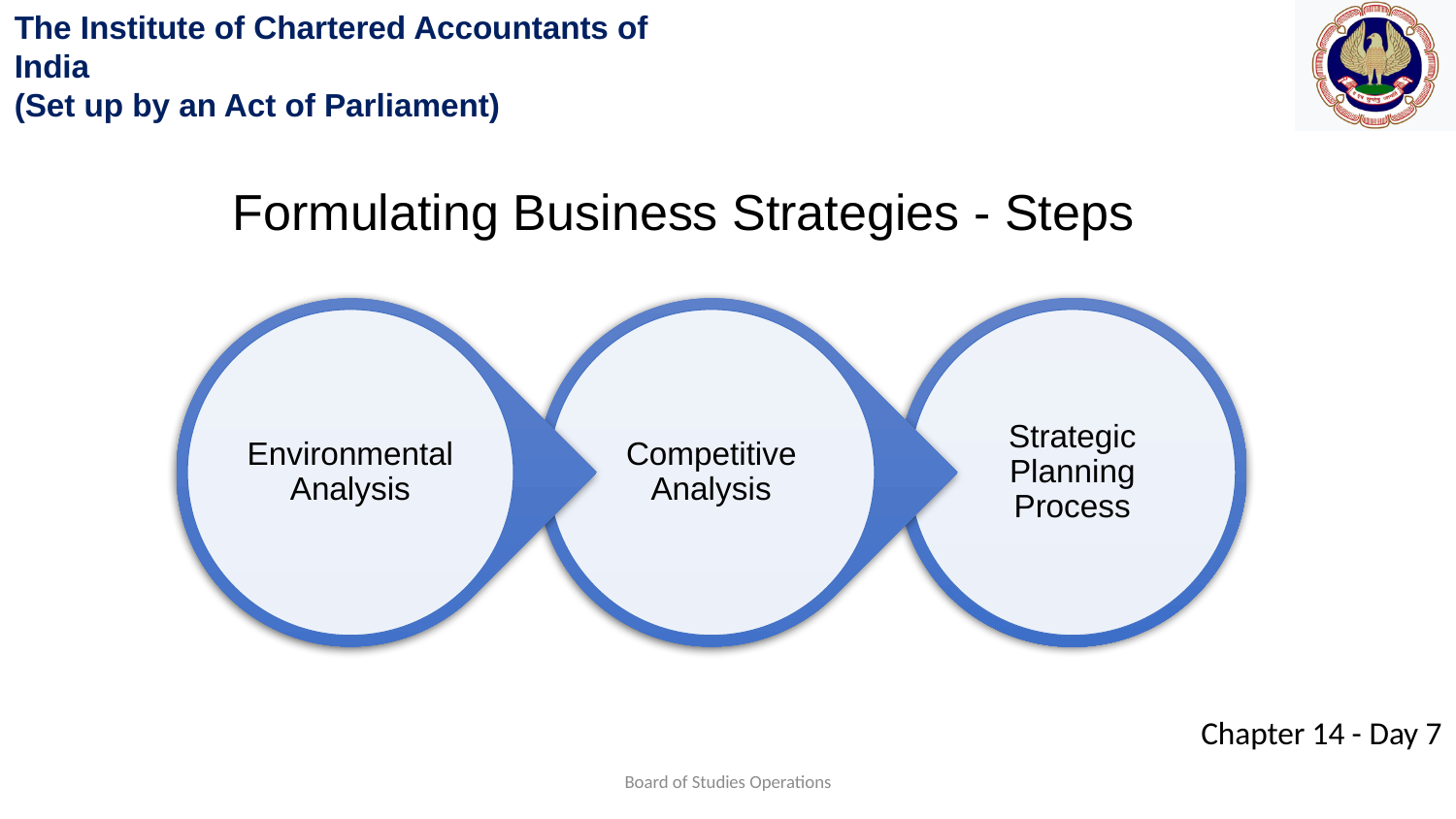

Formulating Business Strategies - Steps
Strategic Planning Process
Competitive Analysis
Environmental Analysis
Board of Studies Operations